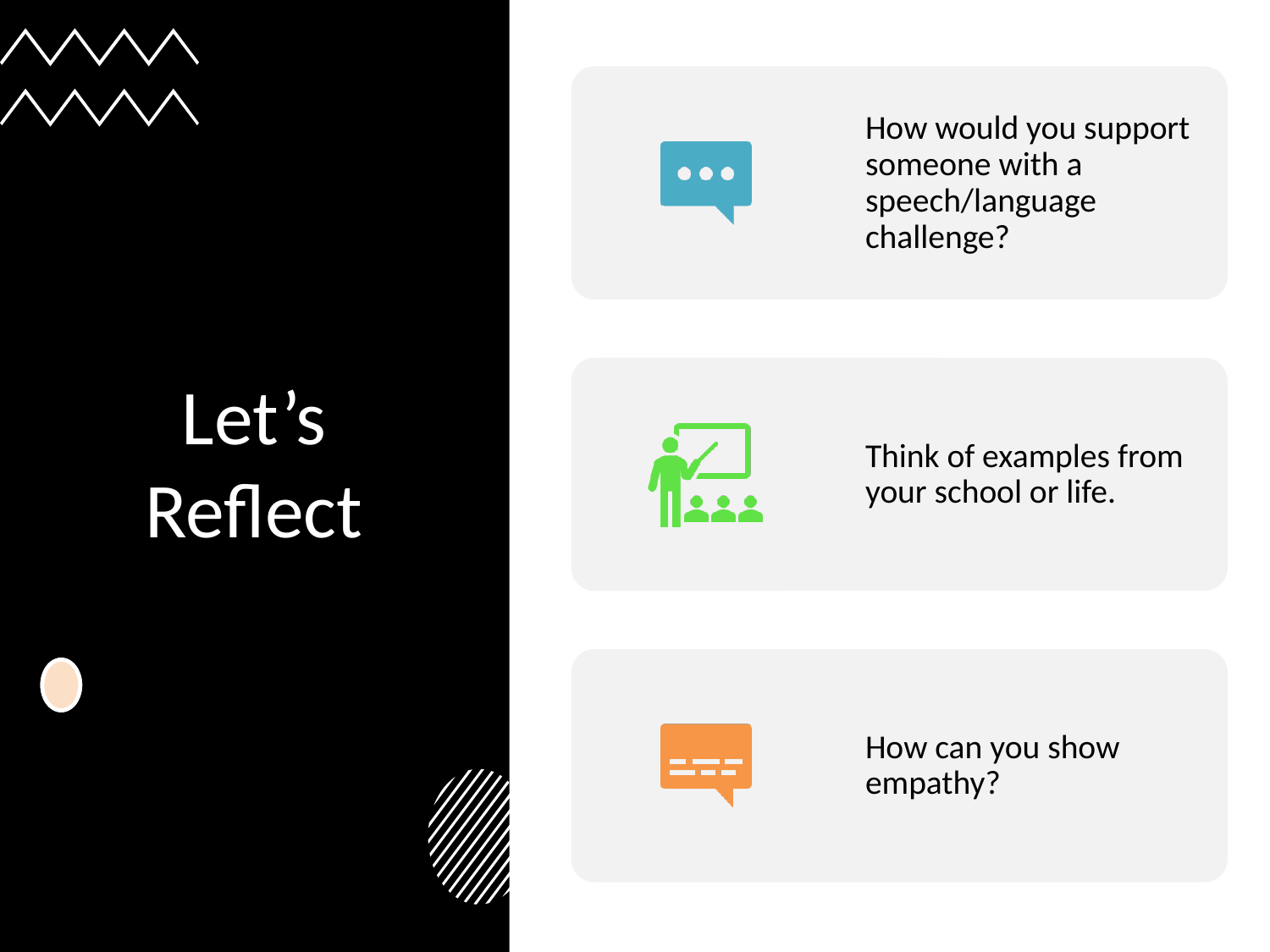

How would you support someone with a speech/language challenge?
Think of examples from your school or life.
How can you show empathy?
# Let’s Reflect